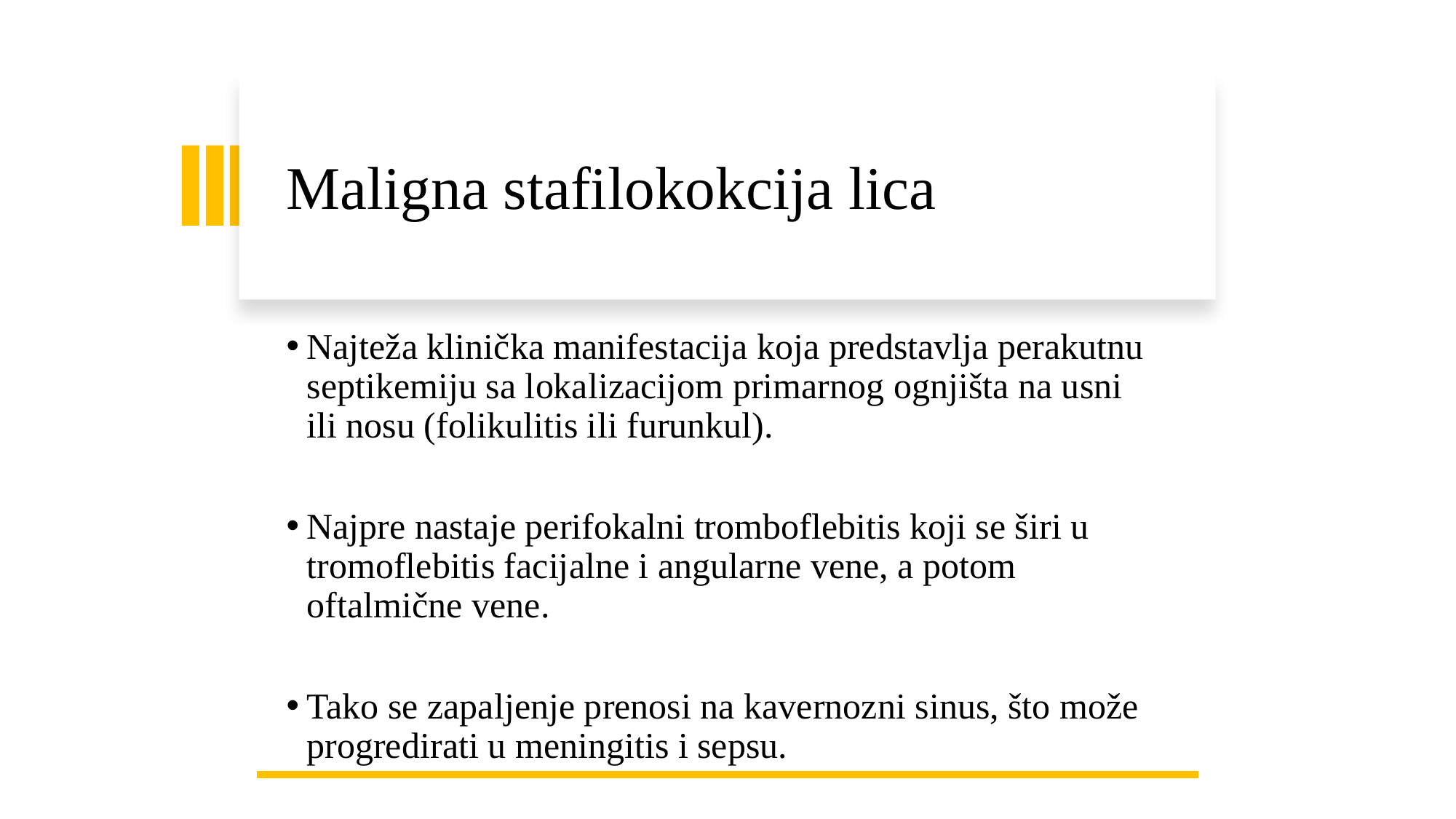

Maligna stafilokokcija lica

Najteža klinička manifestacija koja predstavlja perakutnu septikemiju sa lokalizacijom primarnog ognjišta na usni ili nosu (folikulitis ili furunkul).

Najpre nastaje perifokalni tromboflebitis koji se širi u tromoflebitis facijalne i angularne vene, a potom oftalmične vene.

Tako se zapaljenje prenosi na kavernozni sinus, što može progredirati u meningitis i sepsu.